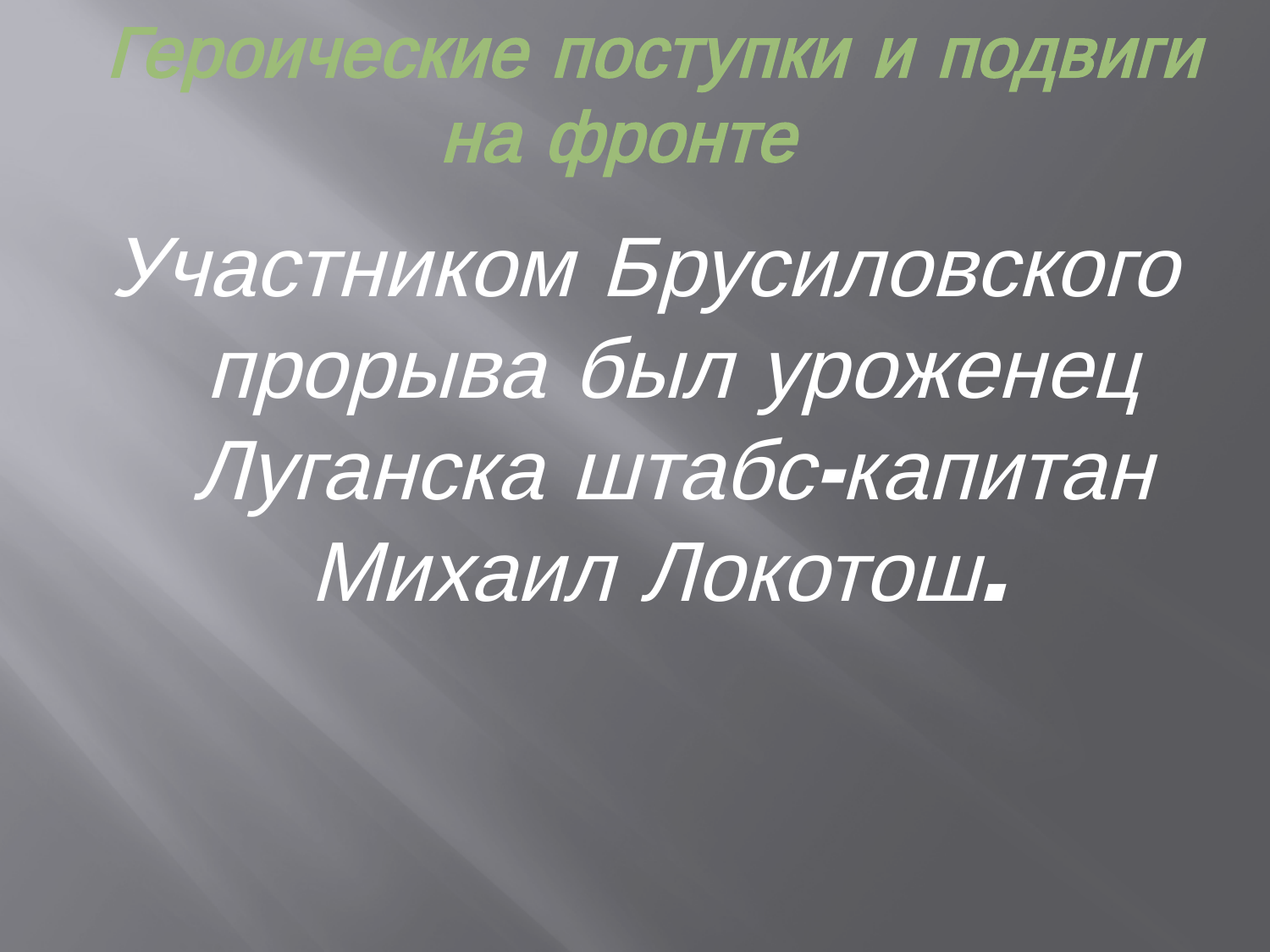

Героические поступки и подвиги на фронте
Участником Брусиловского прорыва был уроженец Луганска штабс-капитан Михаил Локотош.